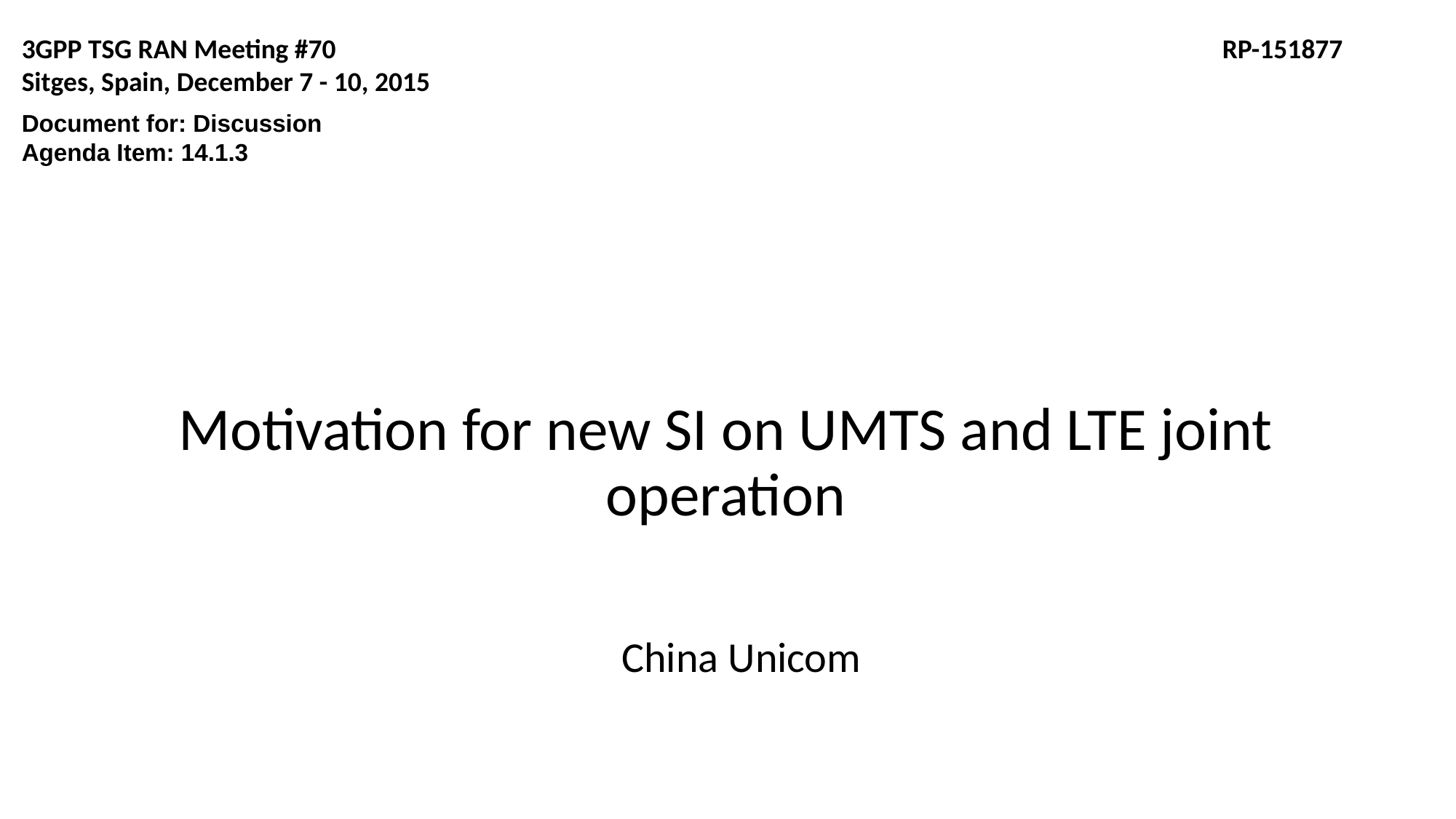

3GPP TSG RAN Meeting #70									RP-151877
Sitges, Spain, December 7 - 10, 2015

Document for: Discussion
Agenda Item: 14.1.3

Motivation for new SI on UMTS and LTE joint operation
China Unicom